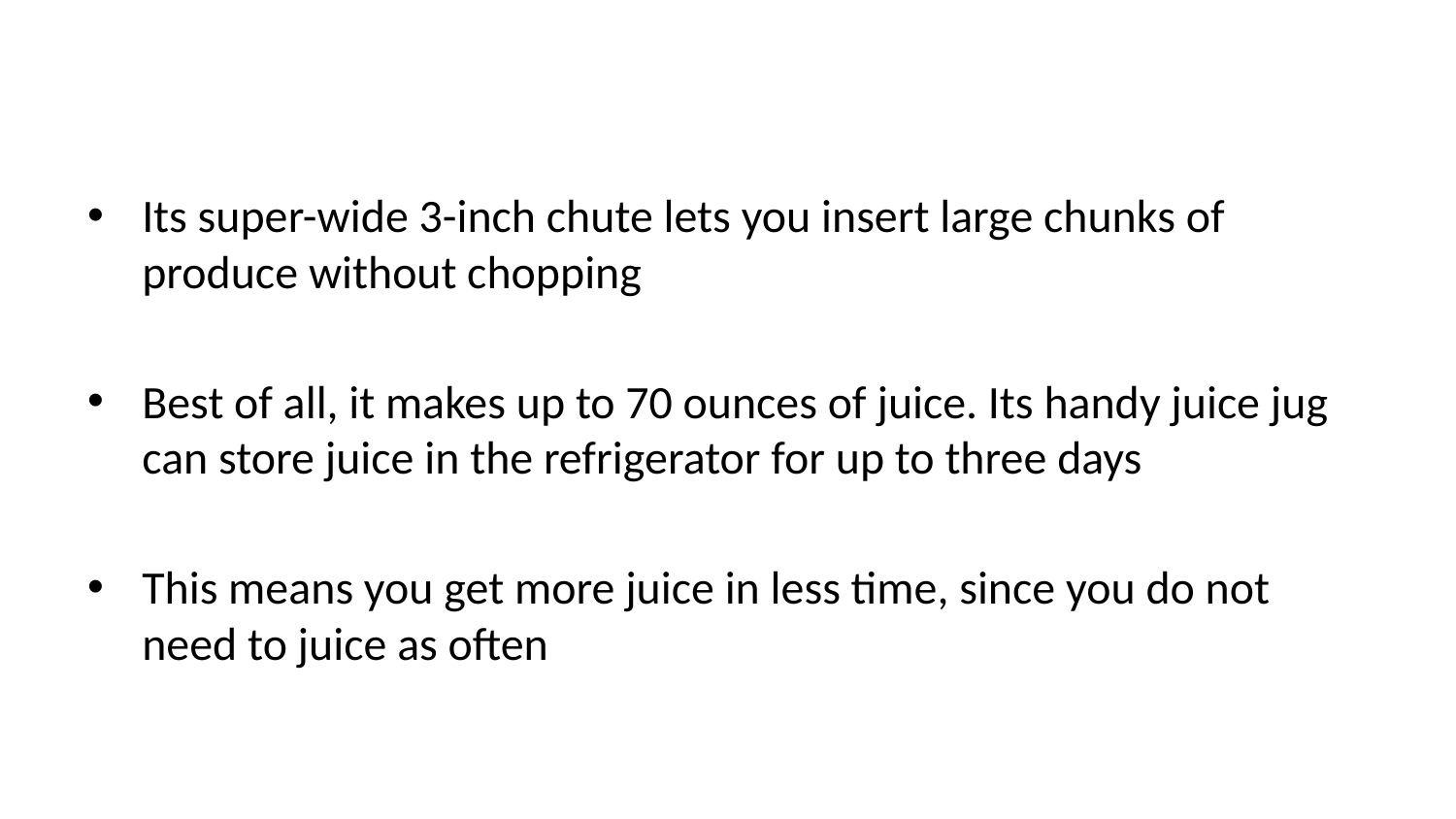

Its super-wide 3-inch chute lets you insert large chunks of produce without chopping

Best of all, it makes up to 70 ounces of juice. Its handy juice jug can store juice in the refrigerator for up to three days

This means you get more juice in less time, since you do not need to juice as often